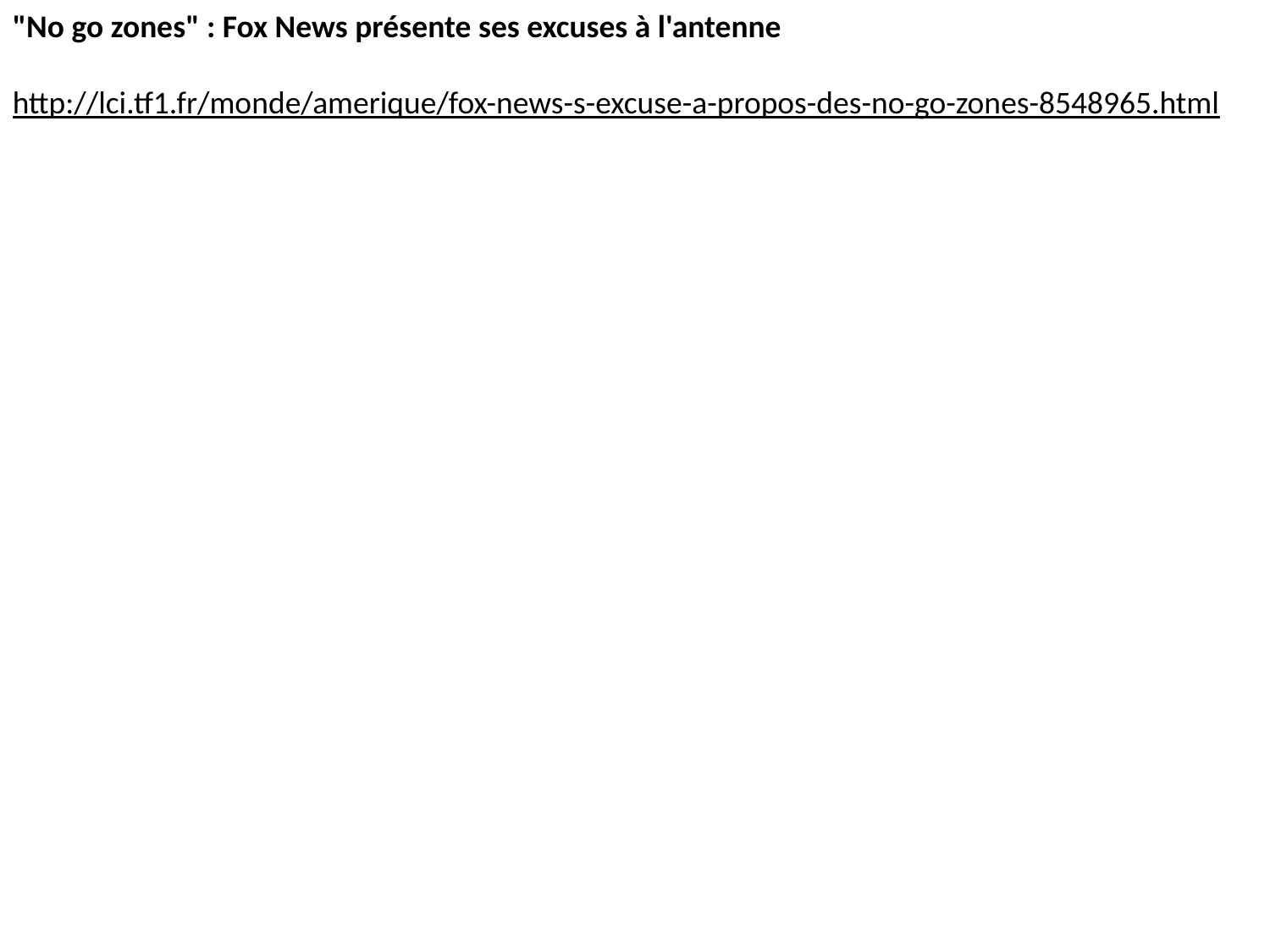

"No go zones" : Fox News présente ses excuses à l'antenne

http://lci.tf1.fr/monde/amerique/fox-news-s-excuse-a-propos-des-no-go-zones-8548965.html